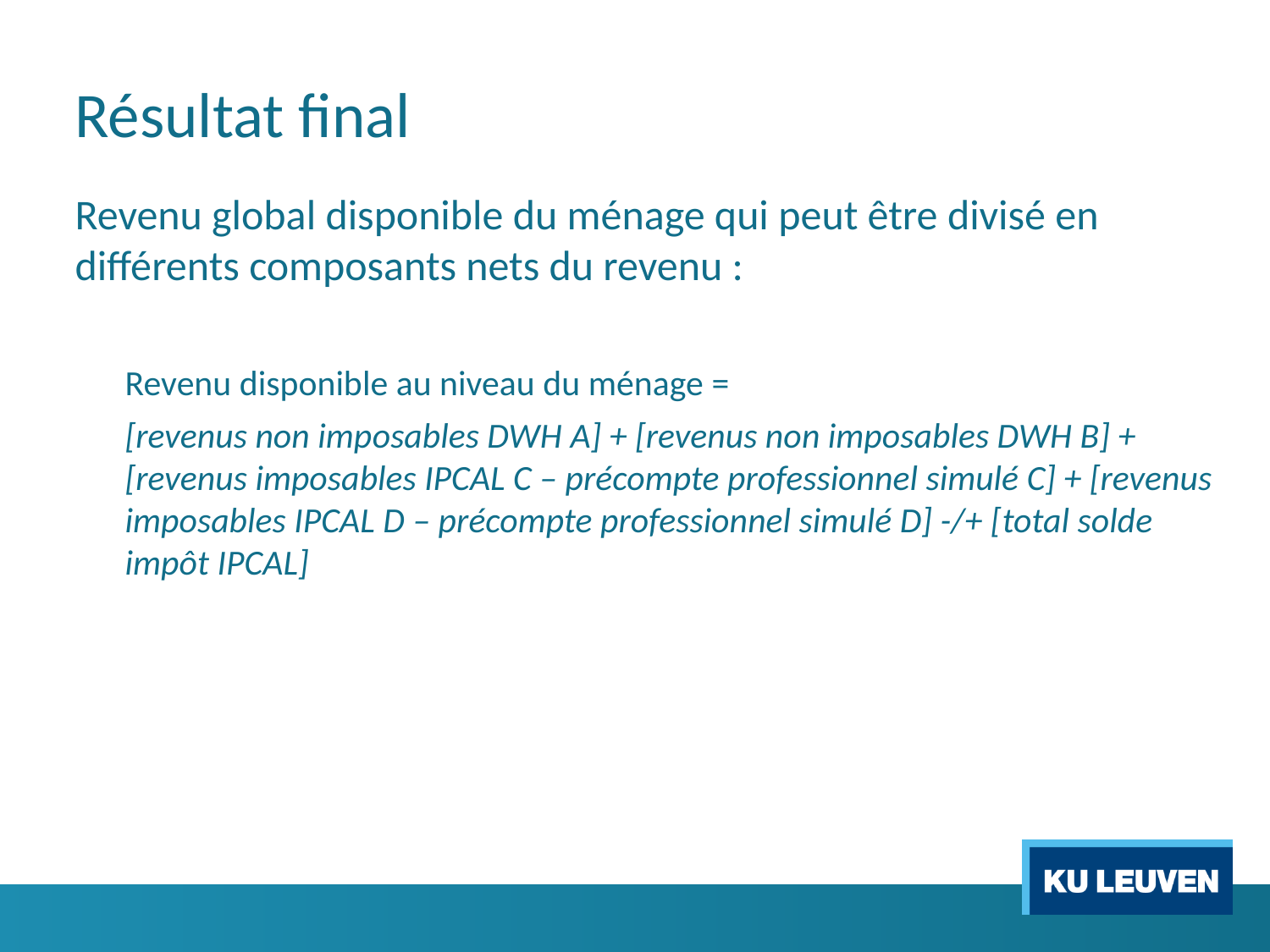

# Résultat final
Revenu global disponible du ménage qui peut être divisé en différents composants nets du revenu :

Revenu disponible au niveau du ménage =
[revenus non imposables DWH A] + [revenus non imposables DWH B] + [revenus imposables IPCAL C – précompte professionnel simulé C] + [revenus imposables IPCAL D – précompte professionnel simulé D] -/+ [total solde impôt IPCAL]